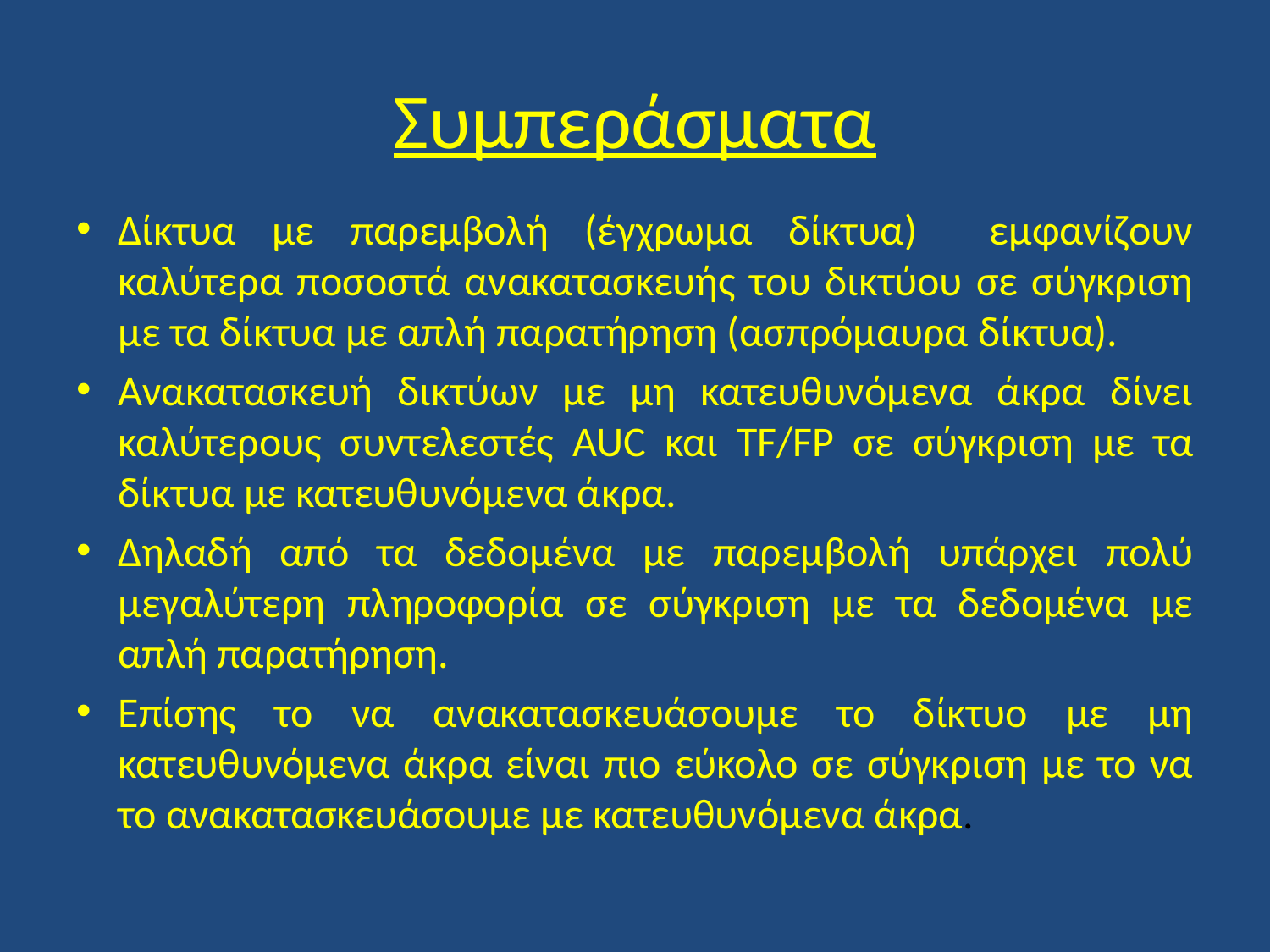

# Συμπεράσματα
Δίκτυα με παρεμβολή (έγχρωμα δίκτυα)  εμφανίζουν καλύτερα ποσοστά ανακατασκευής του δικτύου σε σύγκριση με τα δίκτυα με απλή παρατήρηση (ασπρόμαυρα δίκτυα).
Ανακατασκευή δικτύων με μη κατευθυνόμενα άκρα δίνει καλύτερους συντελεστές AUC και TF/FP σε σύγκριση με τα δίκτυα με κατευθυνόμενα άκρα.
Δηλαδή από τα δεδομένα με παρεμβολή υπάρχει πολύ μεγαλύτερη πληροφορία σε σύγκριση με τα δεδομένα με απλή παρατήρηση.
Επίσης το να ανακατασκευάσουμε το δίκτυο με μη κατευθυνόμενα άκρα είναι πιο εύκολο σε σύγκριση με το να το ανακατασκευάσουμε με κατευθυνόμενα άκρα.